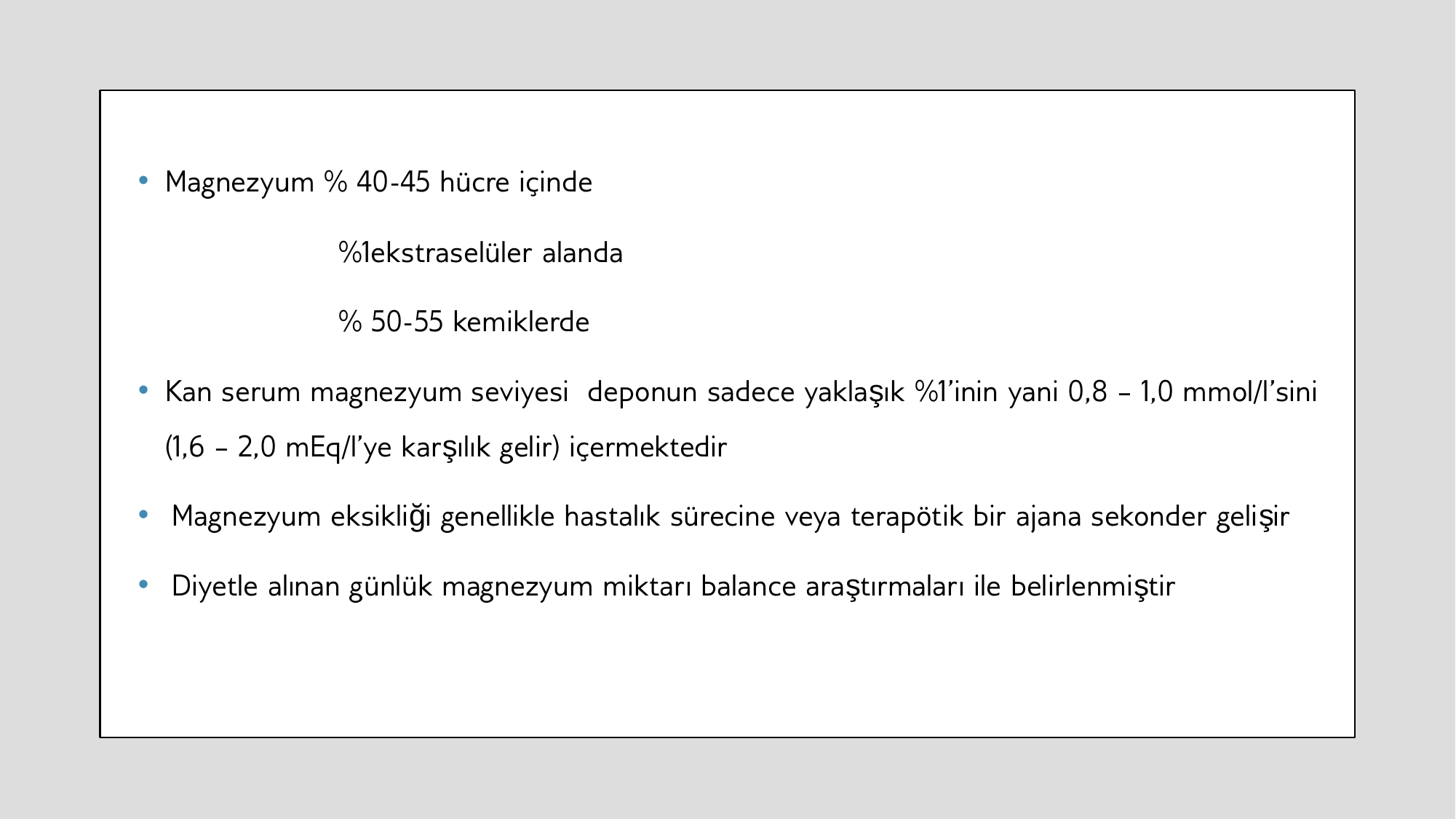

Magnezyum % 40-45 hücre içinde
                         %1ekstraselüler alanda
                         % 50-55 kemiklerde
Kan serum magnezyum seviyesi  deponun sadece yaklaşık %1’inin yani 0,8 – 1,0 mmol/l’sini (1,6 – 2,0 mEq/l’ye karşılık gelir) içermektedir
Magnezyum eksikliği genellikle hastalık sürecine veya terapötik bir ajana sekonder gelişir
Diyetle alınan günlük magnezyum miktarı balance araştırmaları ile belirlenmiştir

#